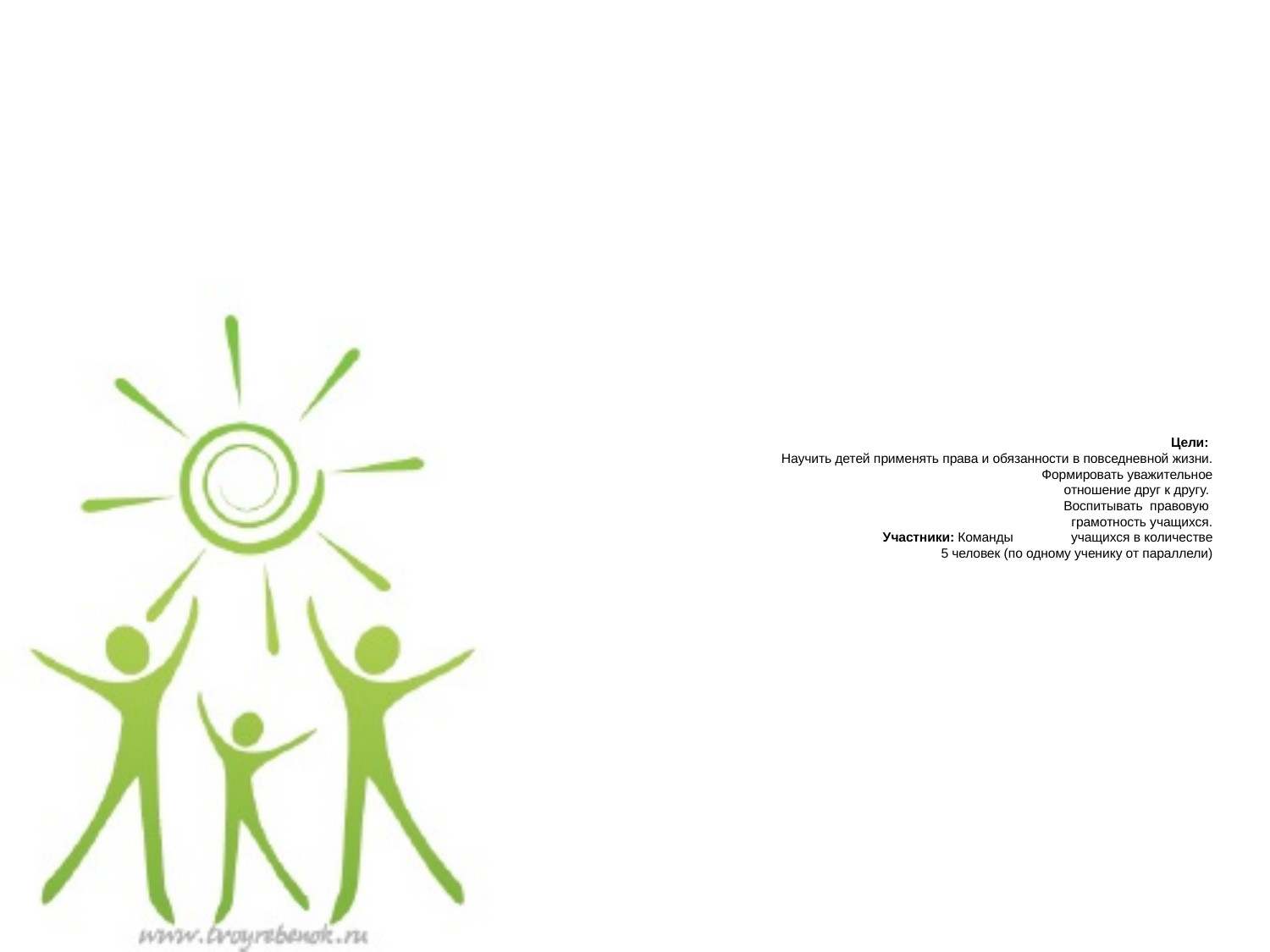

# Цели: Научить детей применять права и обязанности в повседневной жизни. Формировать уважительное отношение друг к другу. Воспитывать  правовую грамотность учащихся. Участники: Команды                учащихся в количестве 5 человек (по одному ученику от параллели)